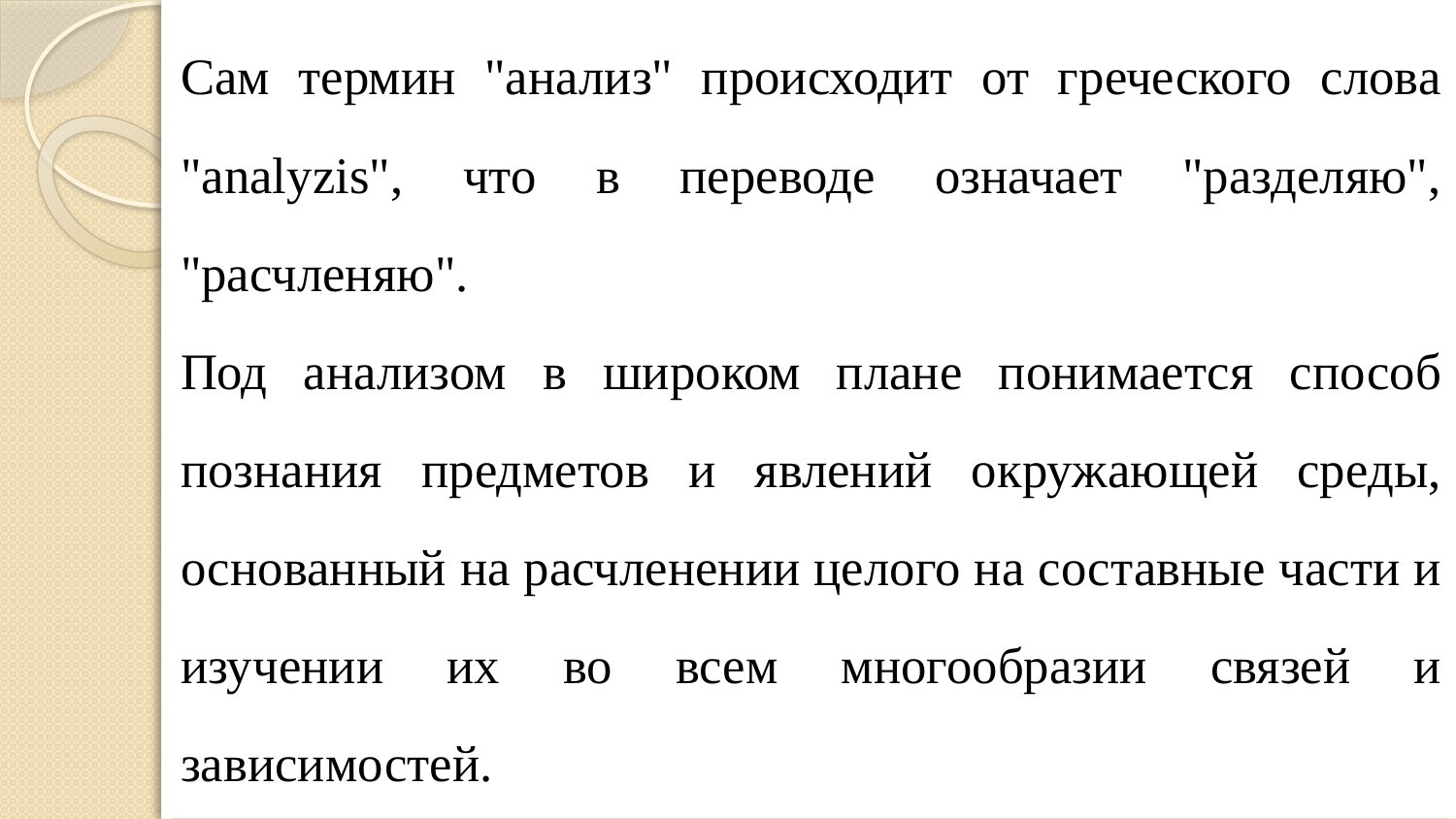

Сам термин "анализ" происходит от греческого слова "analyzis", что в переводе означает "разделяю", "расчленяю".
Под анализом в широком плане понимается способ познания предметов и явлений окружающей среды, основанный на расчленении целого на составные части и изучении их во всем многообразии связей и зависимостей.